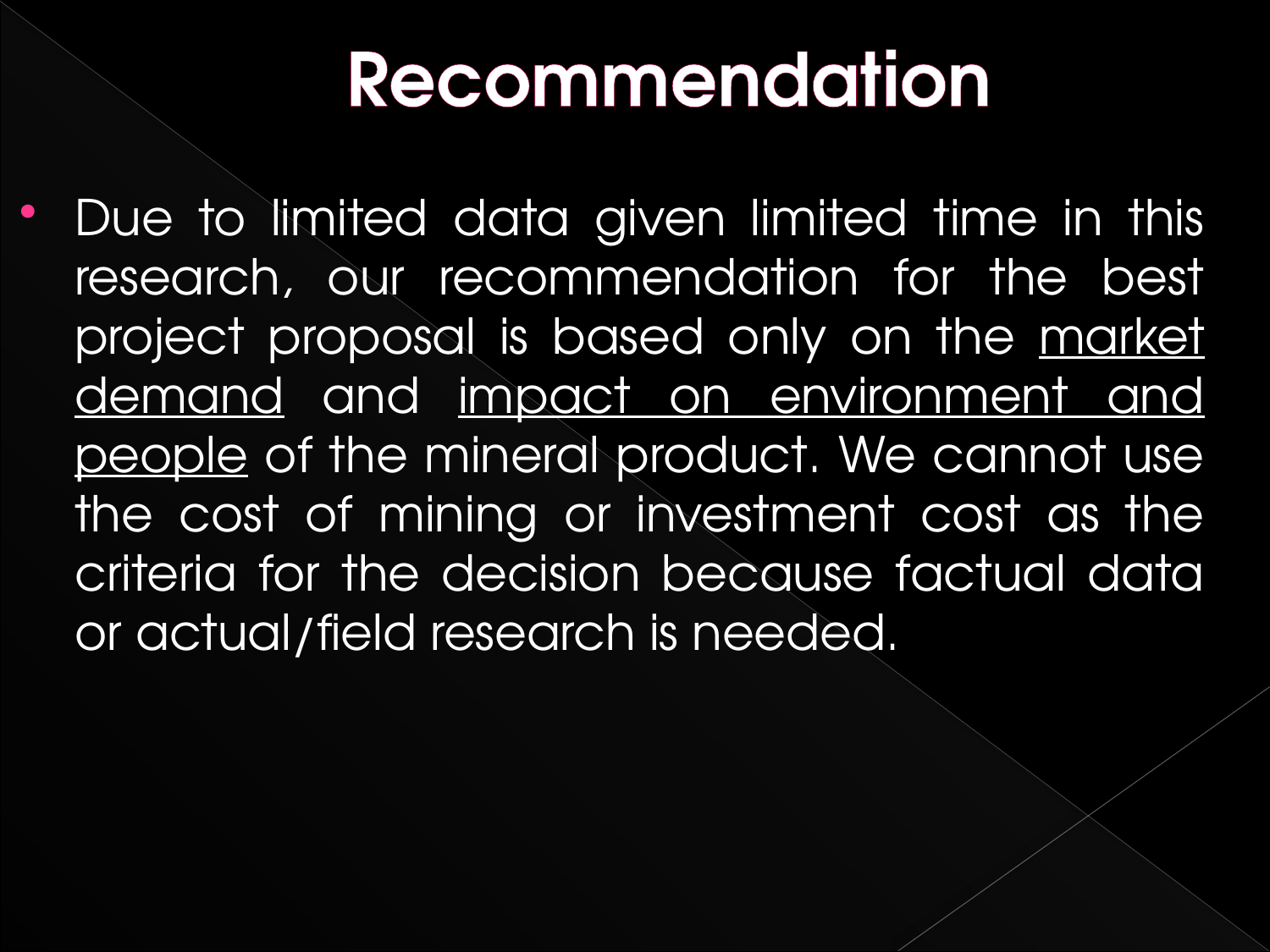

# Recommendation
Due to limited data given limited time in this research, our recommendation for the best project proposal is based only on the market demand and impact on environment and people of the mineral product. We cannot use the cost of mining or investment cost as the criteria for the decision because factual data or actual/field research is needed.